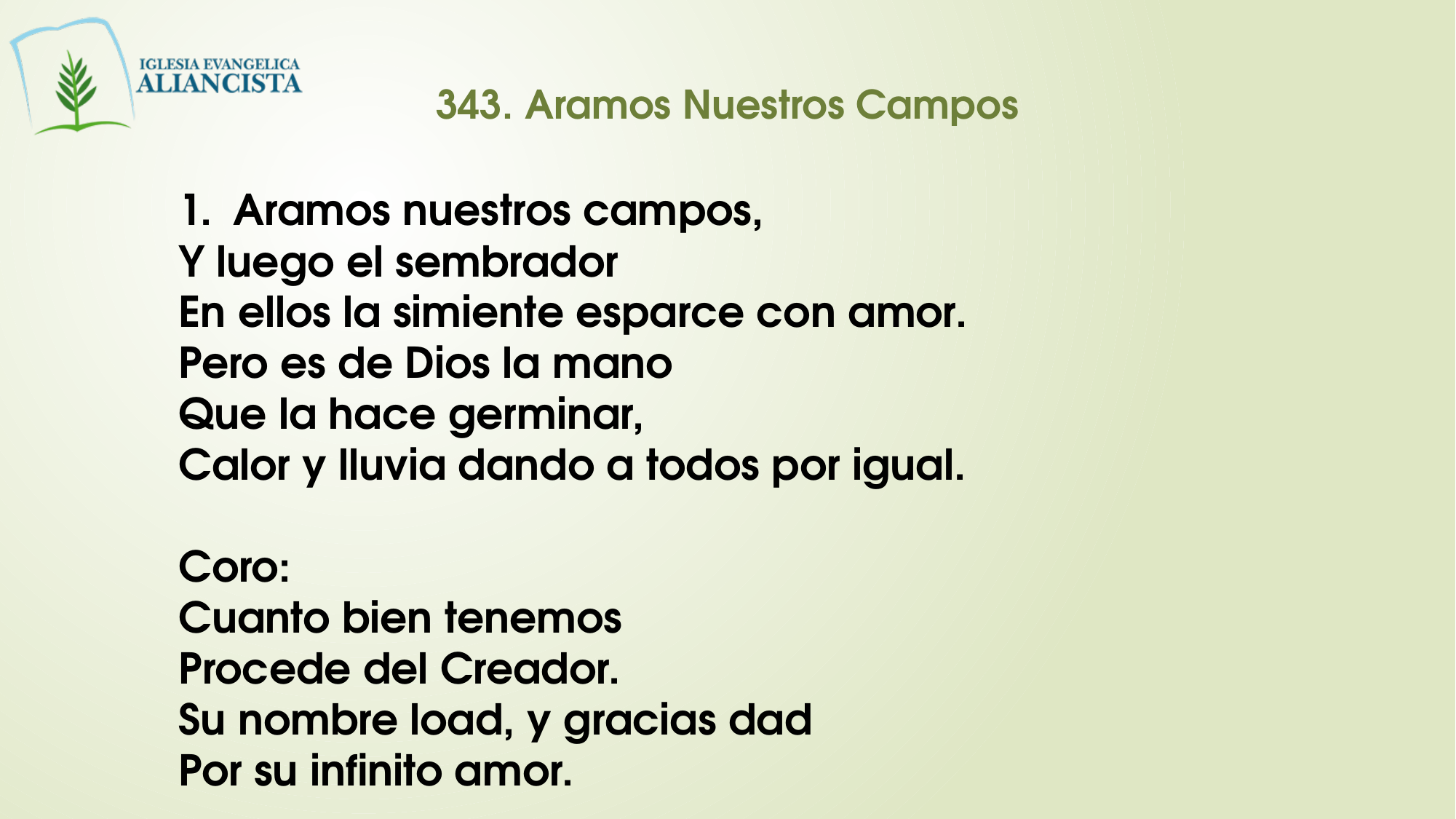

343. Aramos Nuestros Campos
Aramos nuestros campos,
Y luego el sembrador
En ellos la simiente esparce con amor.
Pero es de Dios la mano
Que la hace germinar,
Calor y lluvia dando a todos por igual.

Coro:
Cuanto bien tenemos
Procede del Creador.
Su nombre load, y gracias dad
Por su infinito amor.